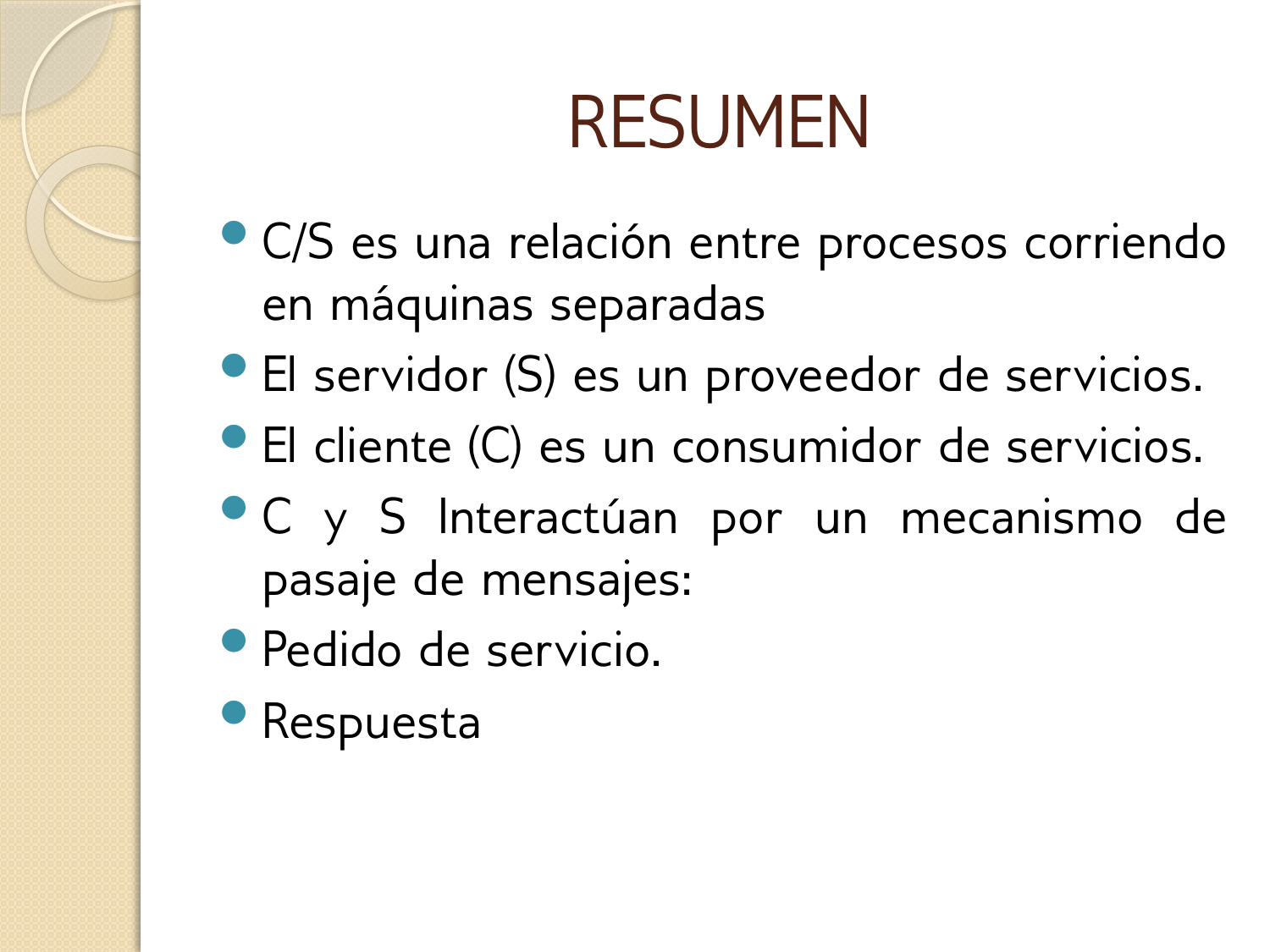

# RESUMEN
C/S es una relación entre procesos corriendo en máquinas separadas
El servidor (S) es un proveedor de servicios.
El cliente (C) es un consumidor de servicios.
C y S Interactúan por un mecanismo de pasaje de mensajes:
Pedido de servicio.
Respuesta